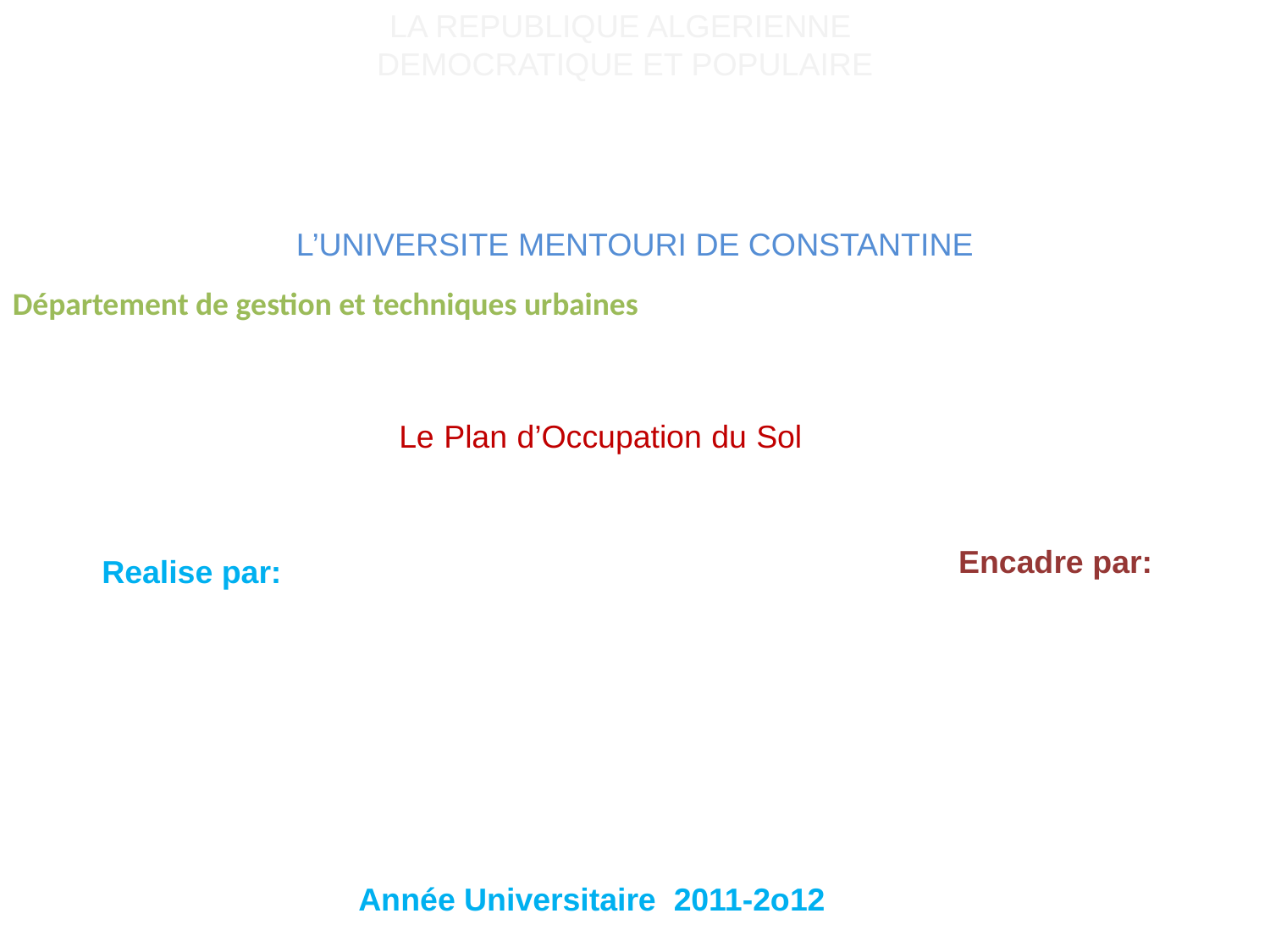

LA REPUBLIQUE ALGERIENNE
DEMOCRATIQUE ET POPULAIRE
LE MINISTERE DE L’ENSEIGNEMENTSUPERIEUR ET DE LA
RECHERCHE SCIENTIFIQUE
L’UNIVERSITE MENTOURI DE CONSTANTINE
Département de gestion et techniques urbaines
Le Plan d’Occupation du Sol
Encadre par:
Realise par:
Année Universitaire  2011-2o12